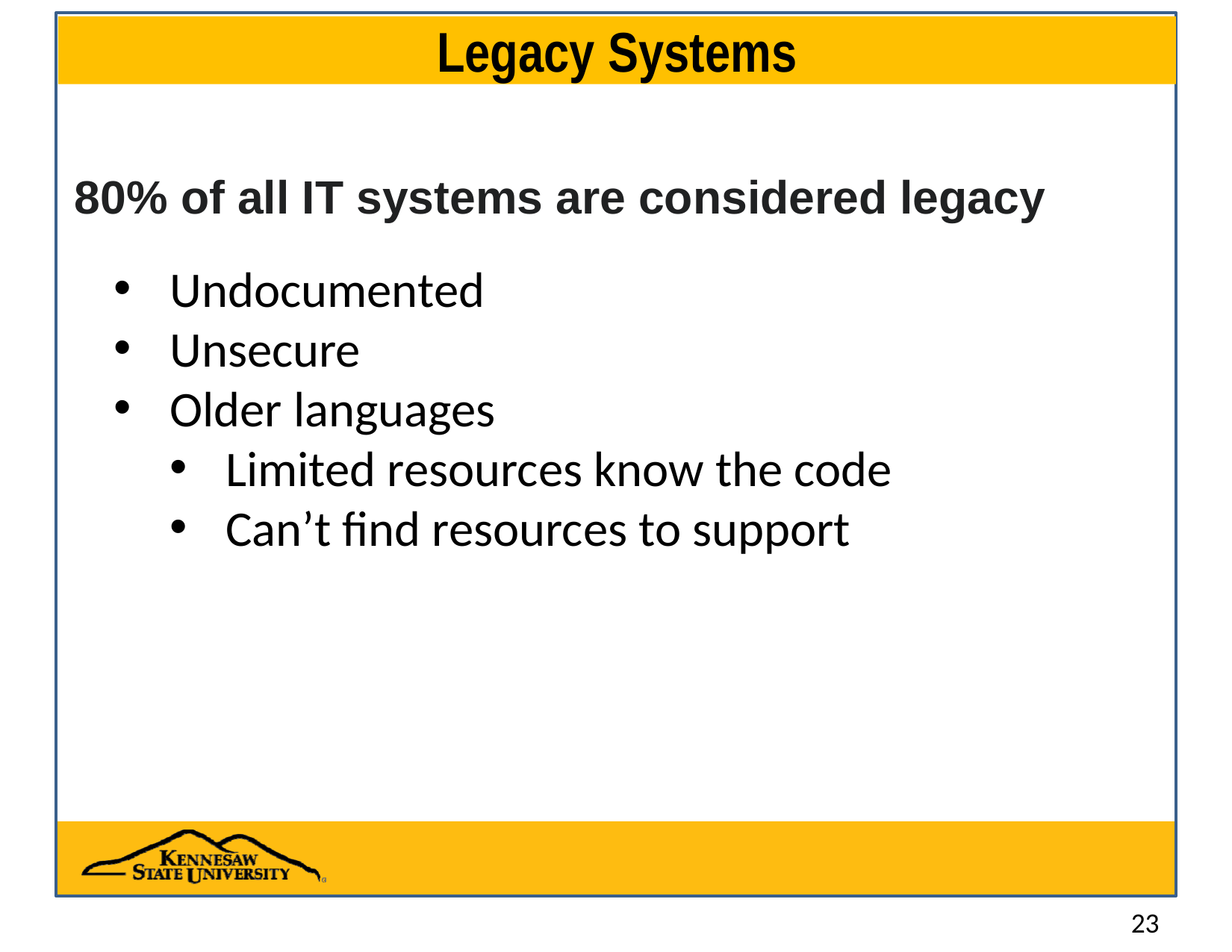

# Legacy Systems
80% of all IT systems are considered legacy

Undocumented
Unsecure
Older languages
Limited resources know the code
Can’t find resources to support